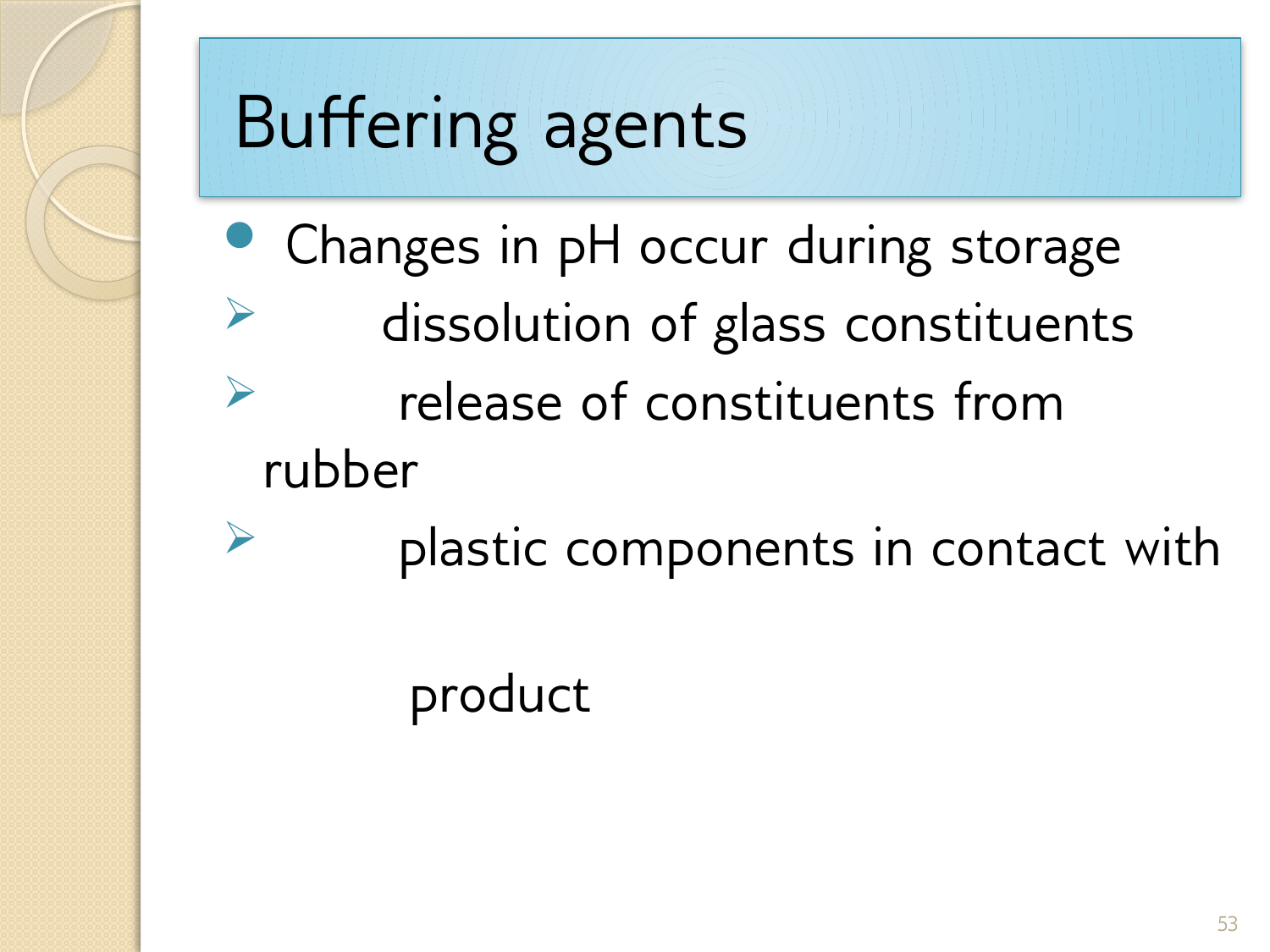

# Buffering agents
 Changes in pH occur during storage
       dissolution of glass constituents
        release of constituents from rubber
        plastic components in contact with
           product
53